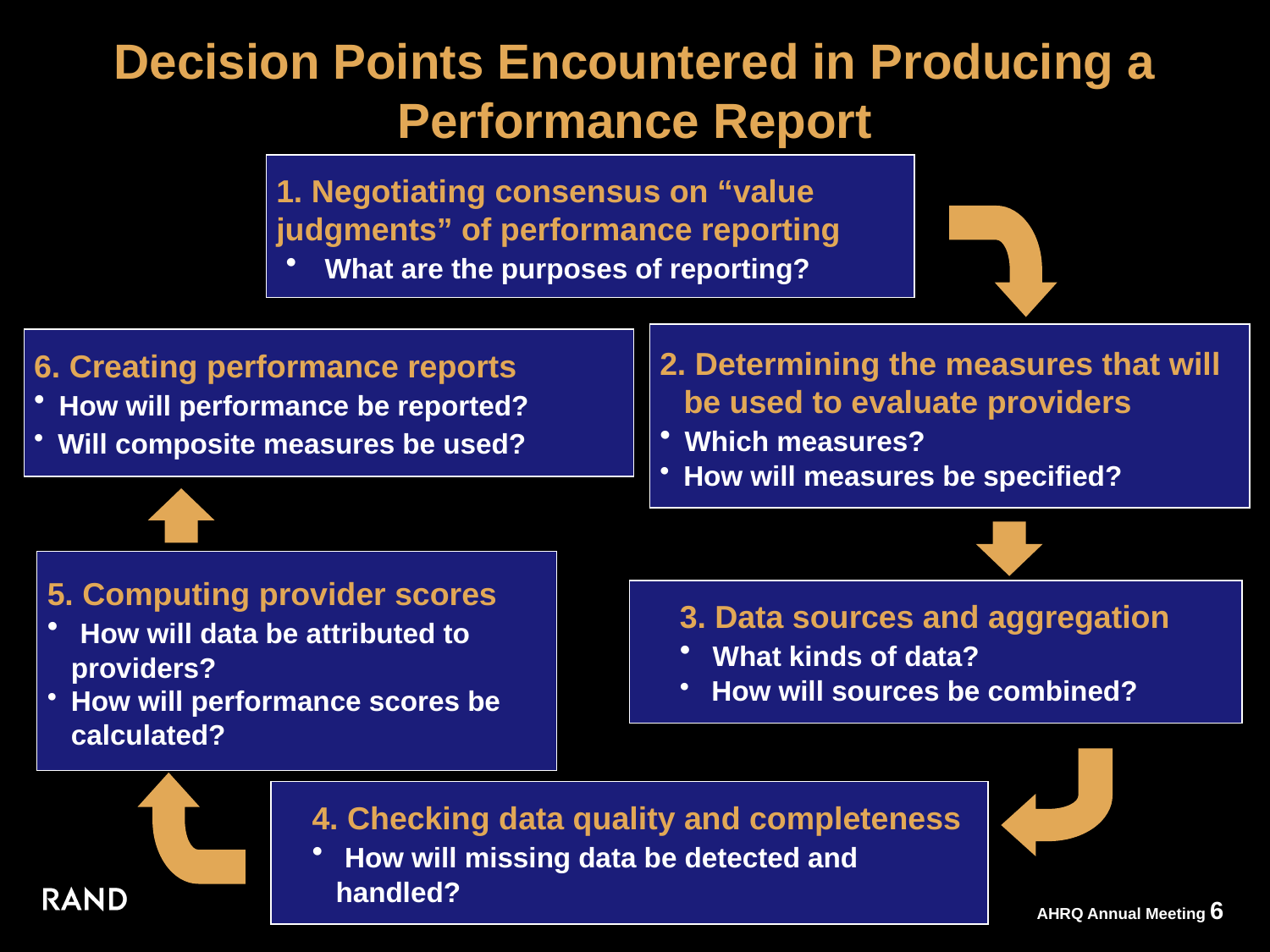

# Decision Points Encountered in Producing a Performance Report

1. Negotiating consensus on “value judgments” of performance reporting
 What are the purposes of reporting?

2. Determining the measures that will be used to evaluate providers
 Which measures?
 How will measures be specified?

6. Creating performance reports
 How will performance be reported?
 Will composite measures be used?

5. Computing provider scores
 How will data be attributed to providers?
How will performance scores be calculated?

3. Data sources and aggregation
 What kinds of data?
 How will sources be combined?

4. Checking data quality and completeness
 How will missing data be detected and handled?